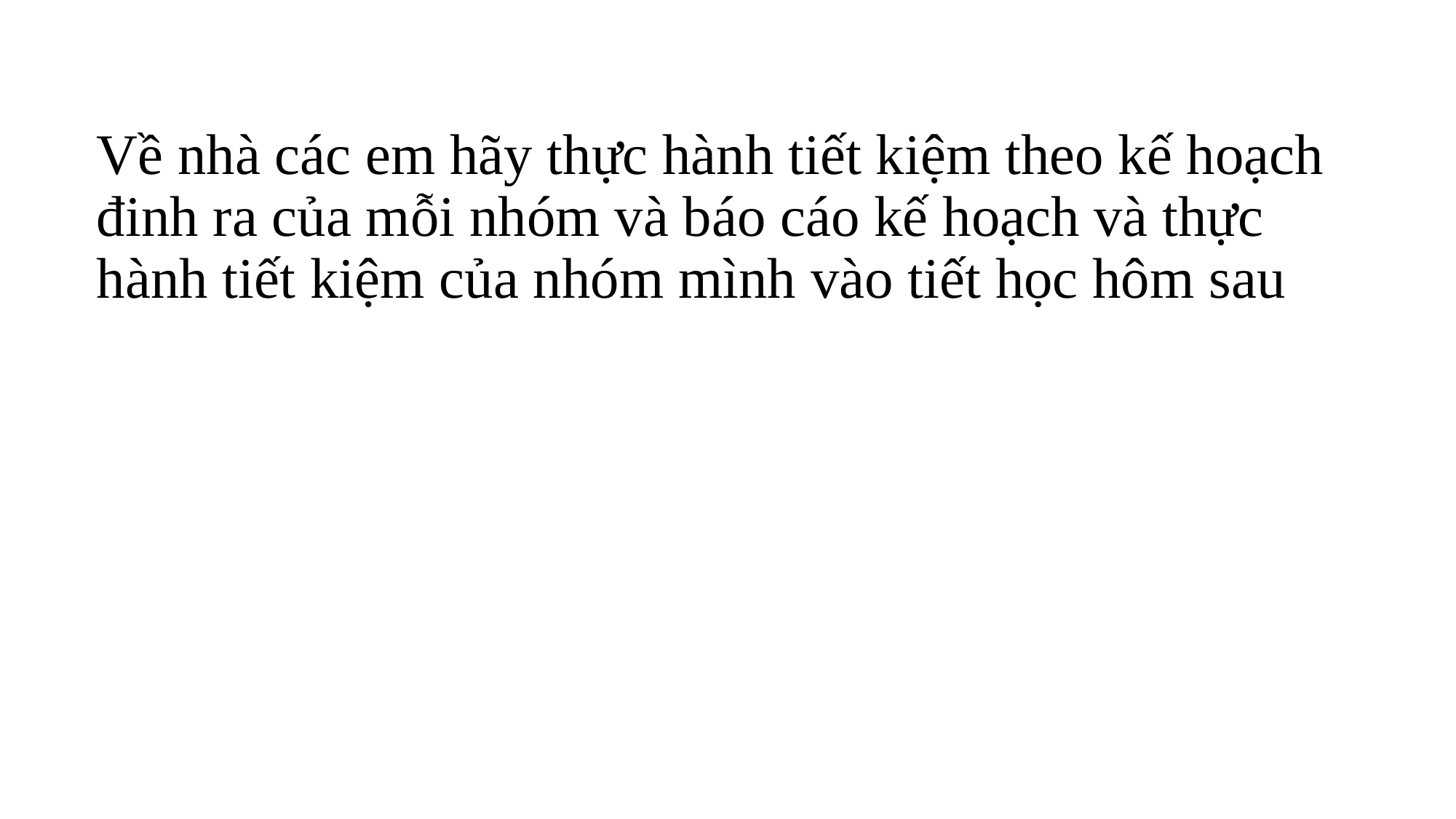

Về nhà các em hãy thực hành tiết kiệm theo kế hoạch đinh ra của mỗi nhóm và báo cáo kế hoạch và thực hành tiết kiệm của nhóm mình vào tiết học hôm sau